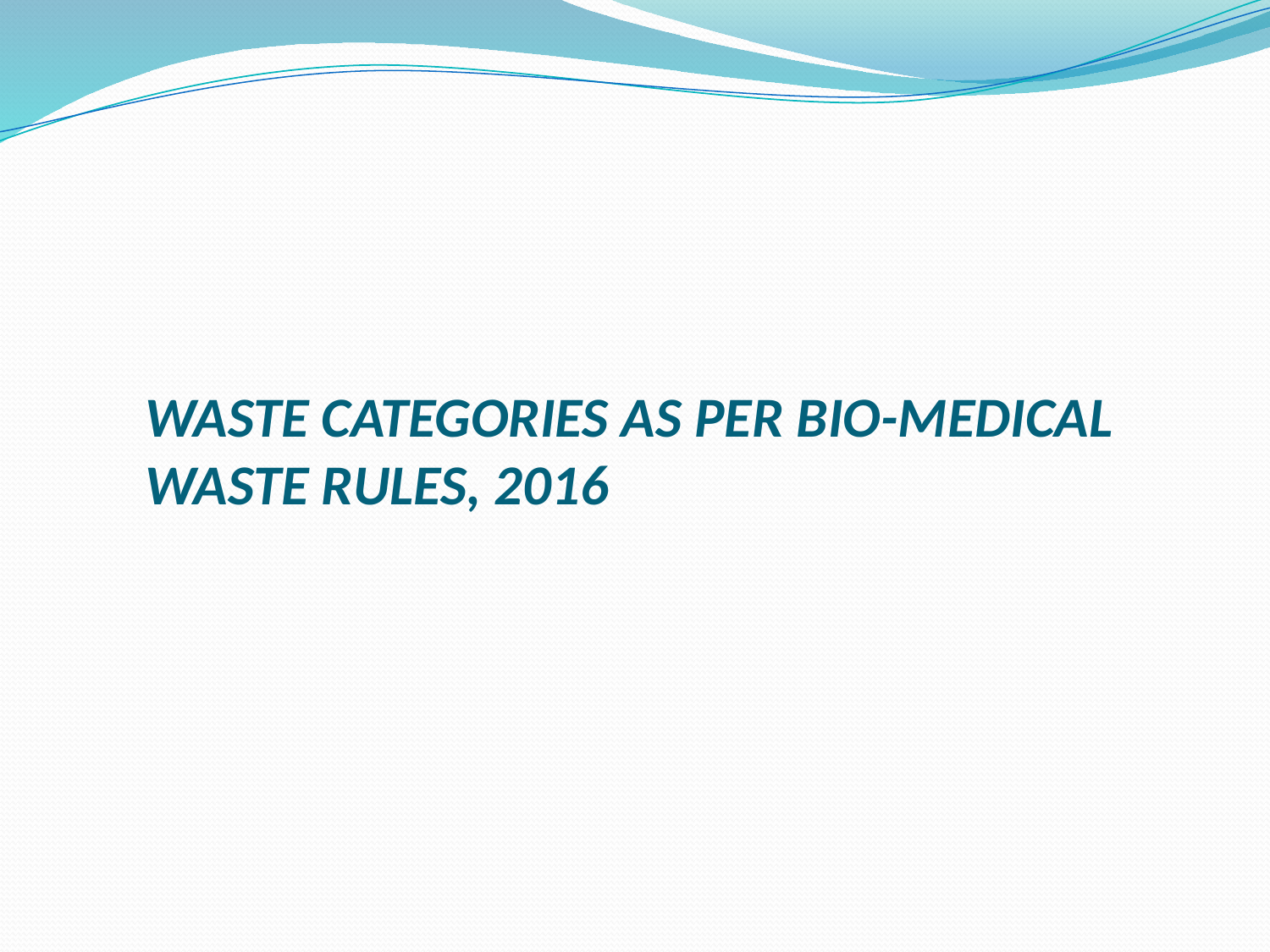

# WASTE CATEGORIES AS PER BIO-MEDICAL WASTE RULES, 2016